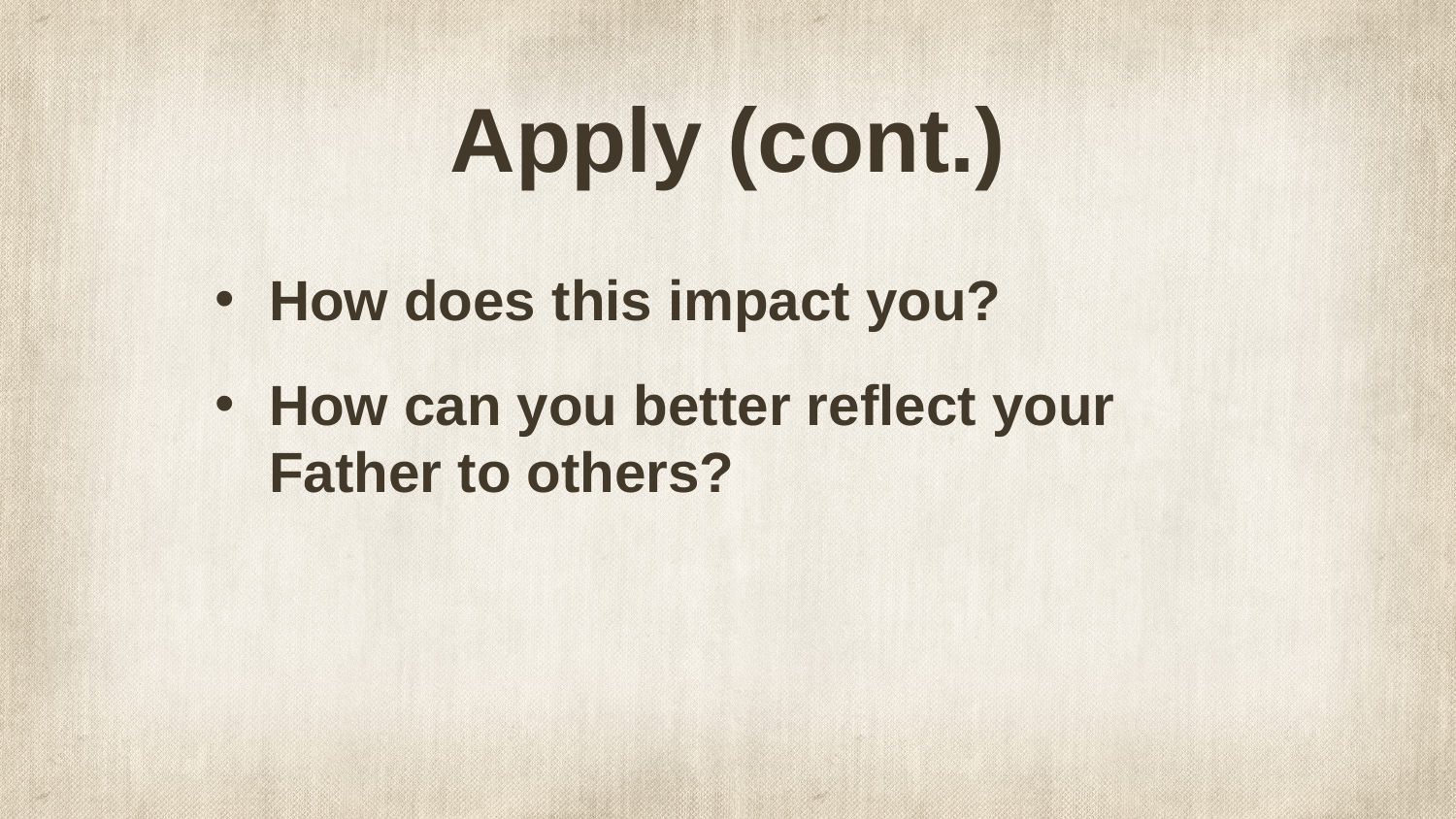

# Apply (cont.)
How does this impact you?
How can you better reflect your Father to others?